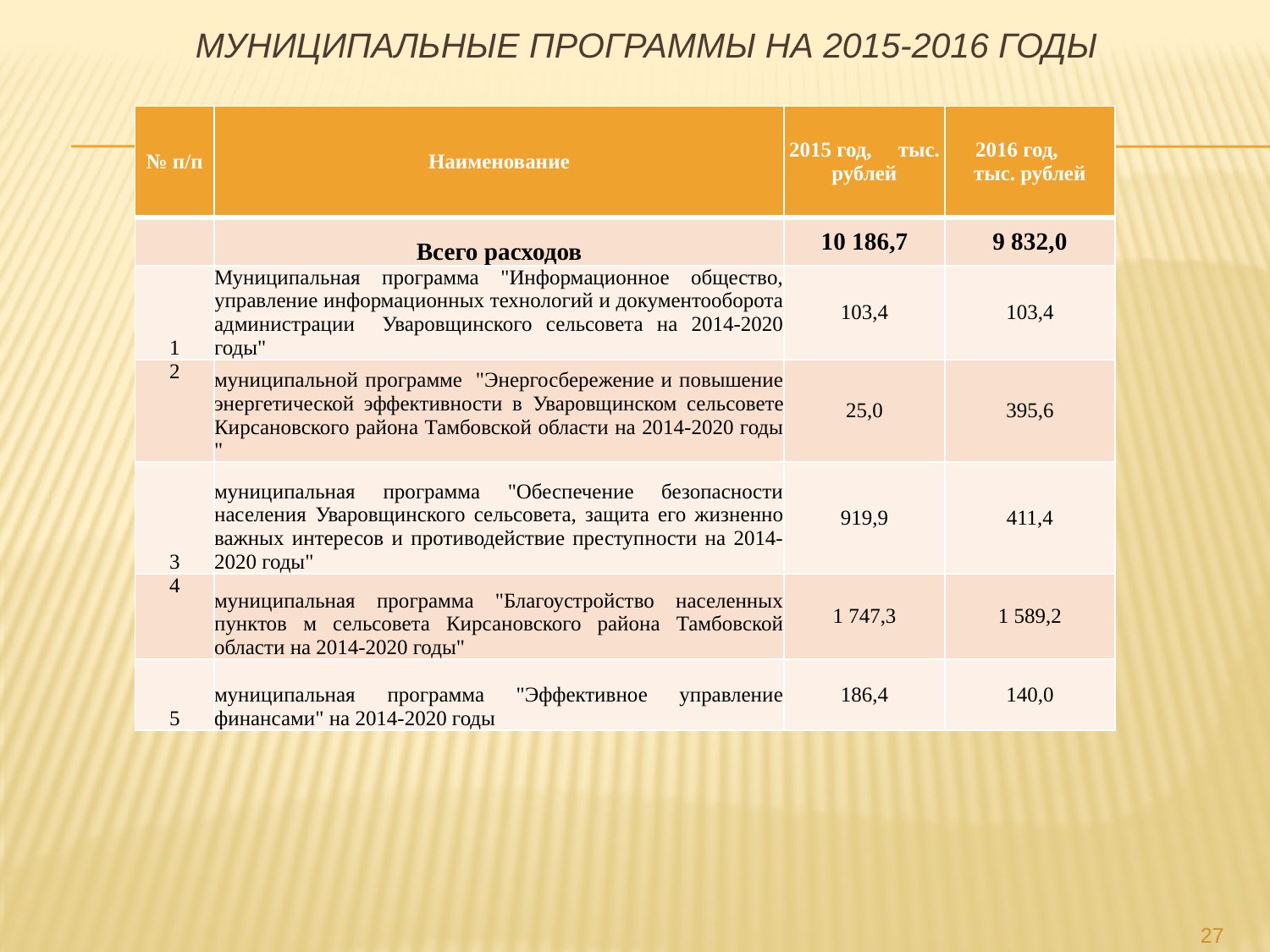

# Муниципальные программы на 2015-2016 годы
| № п/п | Наименование | 2015 год, тыс. рублей | 2016 год, тыс. рублей |
| --- | --- | --- | --- |
|  | Всего расходов | 10 186,7 | 9 832,0 |
| 1 | Муниципальная программа "Информационное общество, управление информационных технологий и документооборота администрации Уваровщинского сельсовета на 2014-2020 годы" | 103,4 | 103,4 |
| 2 | муниципальной программе "Энергосбережение и повышение энергетической эффективности в Уваровщинском сельсовете Кирсановского района Тамбовской области на 2014-2020 годы " | 25,0 | 395,6 |
| 3 | муниципальная программа "Обеспечение безопасности населения Уваровщинского сельсовета, защита его жизненно важных интересов и противодействие преступности на 2014-2020 годы" | 919,9 | 411,4 |
| 4 | муниципальная программа "Благоустройство населенных пунктов м сельсовета Кирсановского района Тамбовской области на 2014-2020 годы" | 1 747,3 | 1 589,2 |
| 5 | муниципальная программа "Эффективное управление финансами" на 2014-2020 годы | 186,4 | 140,0 |

27